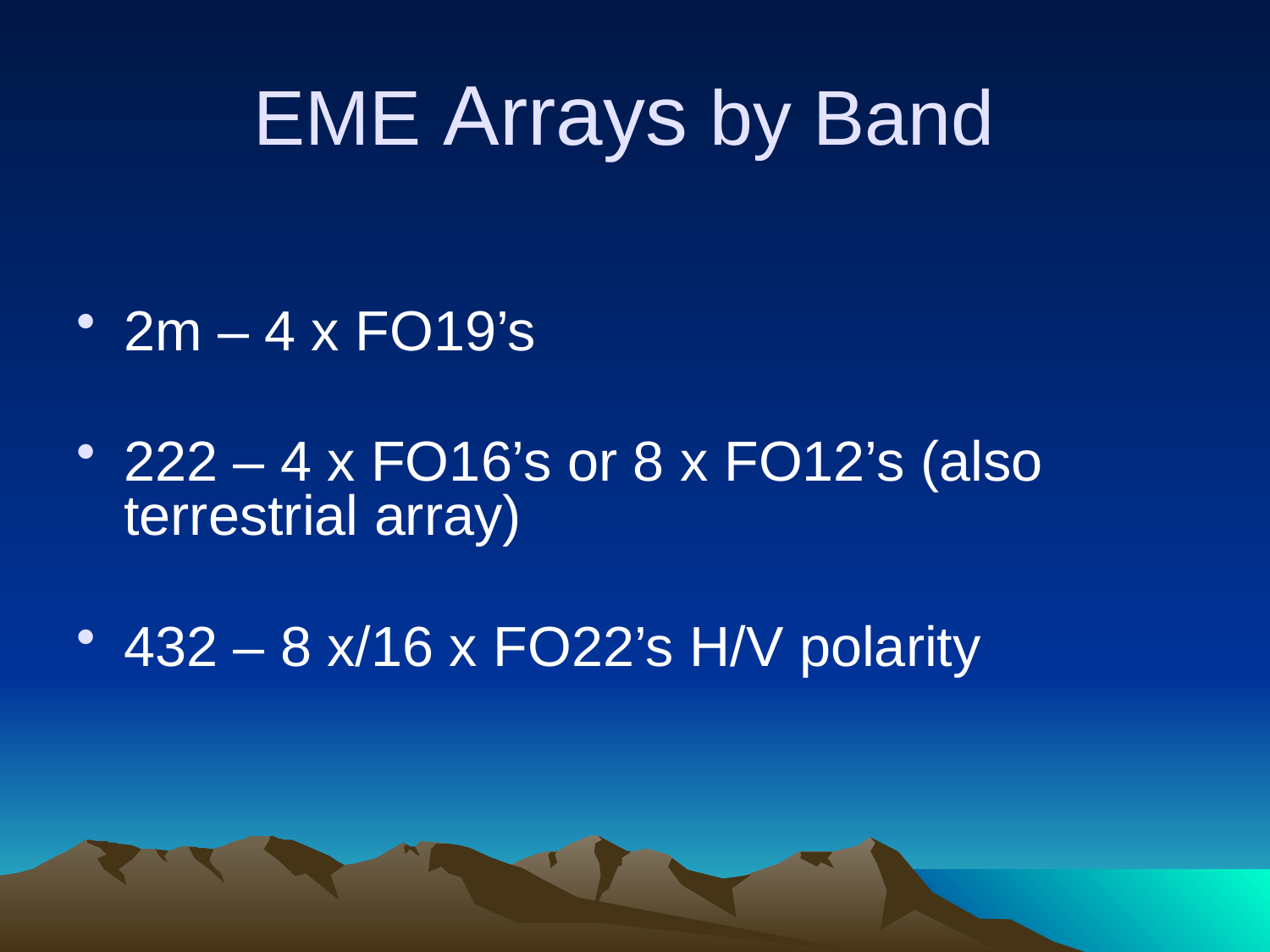

# EME Arrays by Band

2m – 4 x FO19’s

222 – 4 x FO16’s or 8 x FO12’s (also terrestrial array)

432 – 8 x/16 x FO22’s H/V polarity